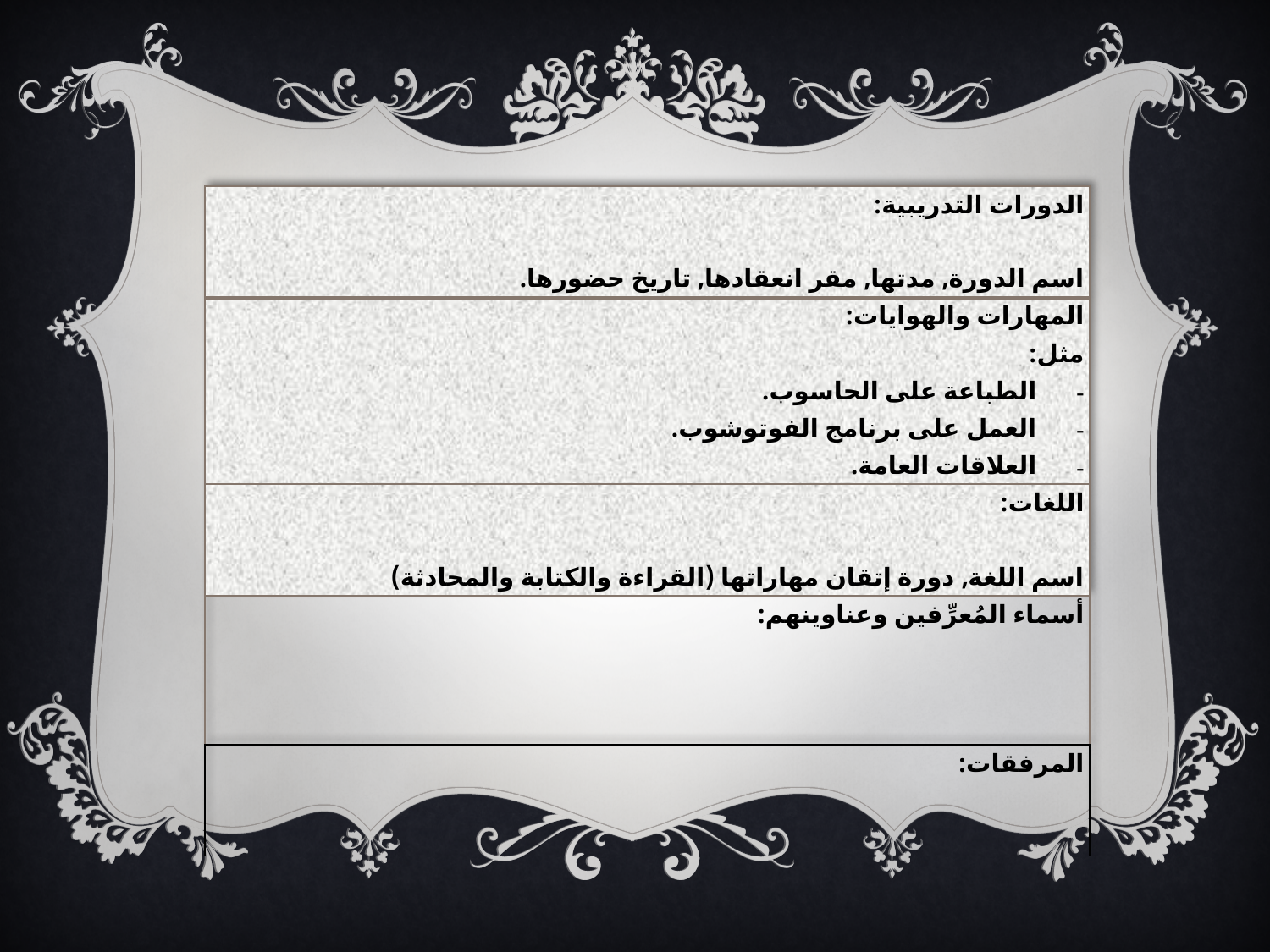

| الدورات التدريبية:   اسم الدورة, مدتها, مقر انعقادها, تاريخ حضورها. |
| --- |
| المهارات والهوايات: مثل: الطباعة على الحاسوب. العمل على برنامج الفوتوشوب. العلاقات العامة. |
| اللغات:   اسم اللغة, دورة إتقان مهاراتها (القراءة والكتابة والمحادثة) |
| أسماء المُعرِّفين وعناوينهم: |
| المرفقات: |